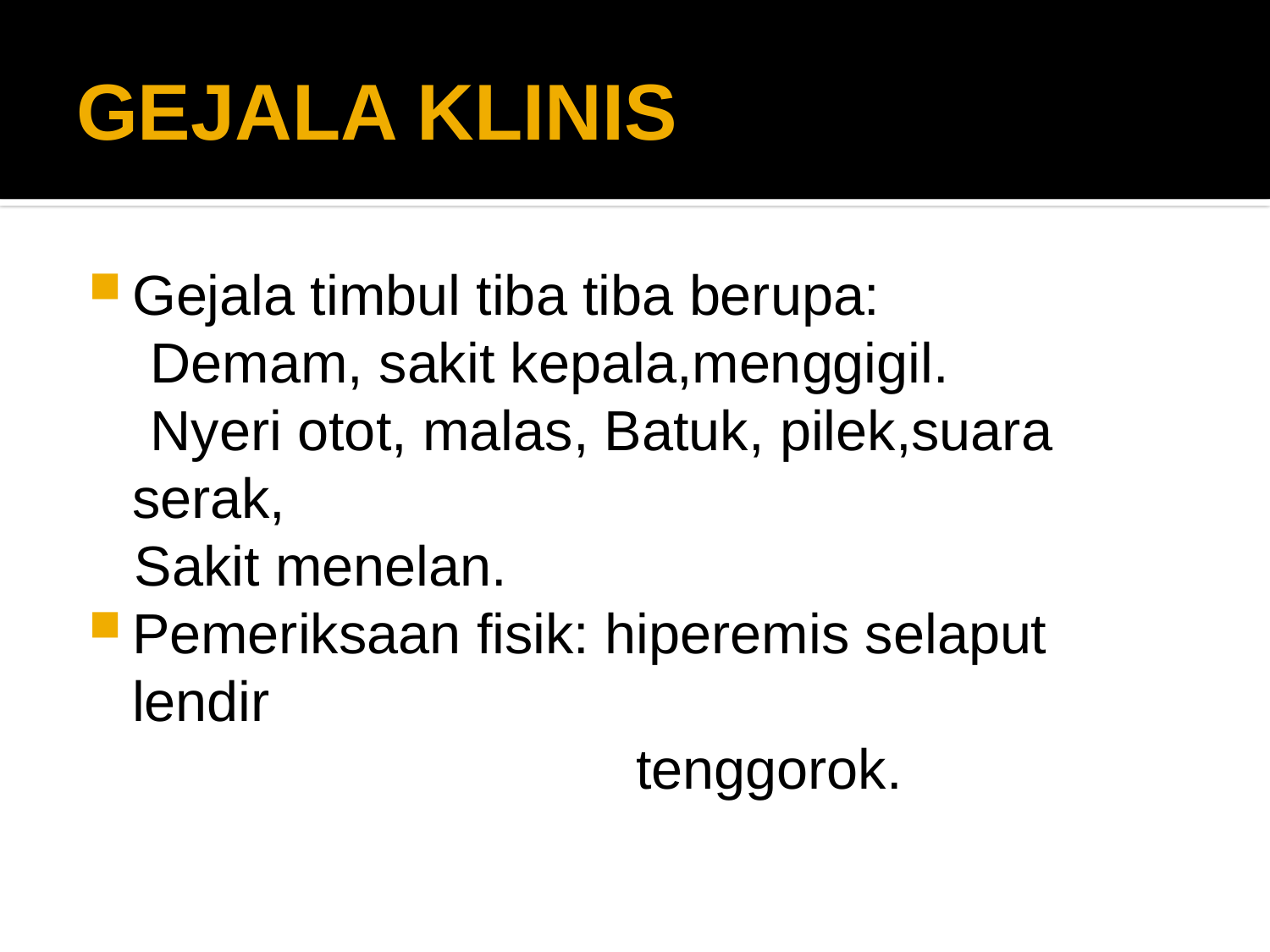

# GEJALA KLINIS
Gejala timbul tiba tiba berupa:
    Demam, sakit kepala,menggigil.
    Nyeri otot, malas, Batuk, pilek,suara serak,
   Sakit menelan.
Pemeriksaan fisik: hiperemis selaput lendir
                                   tenggorok.